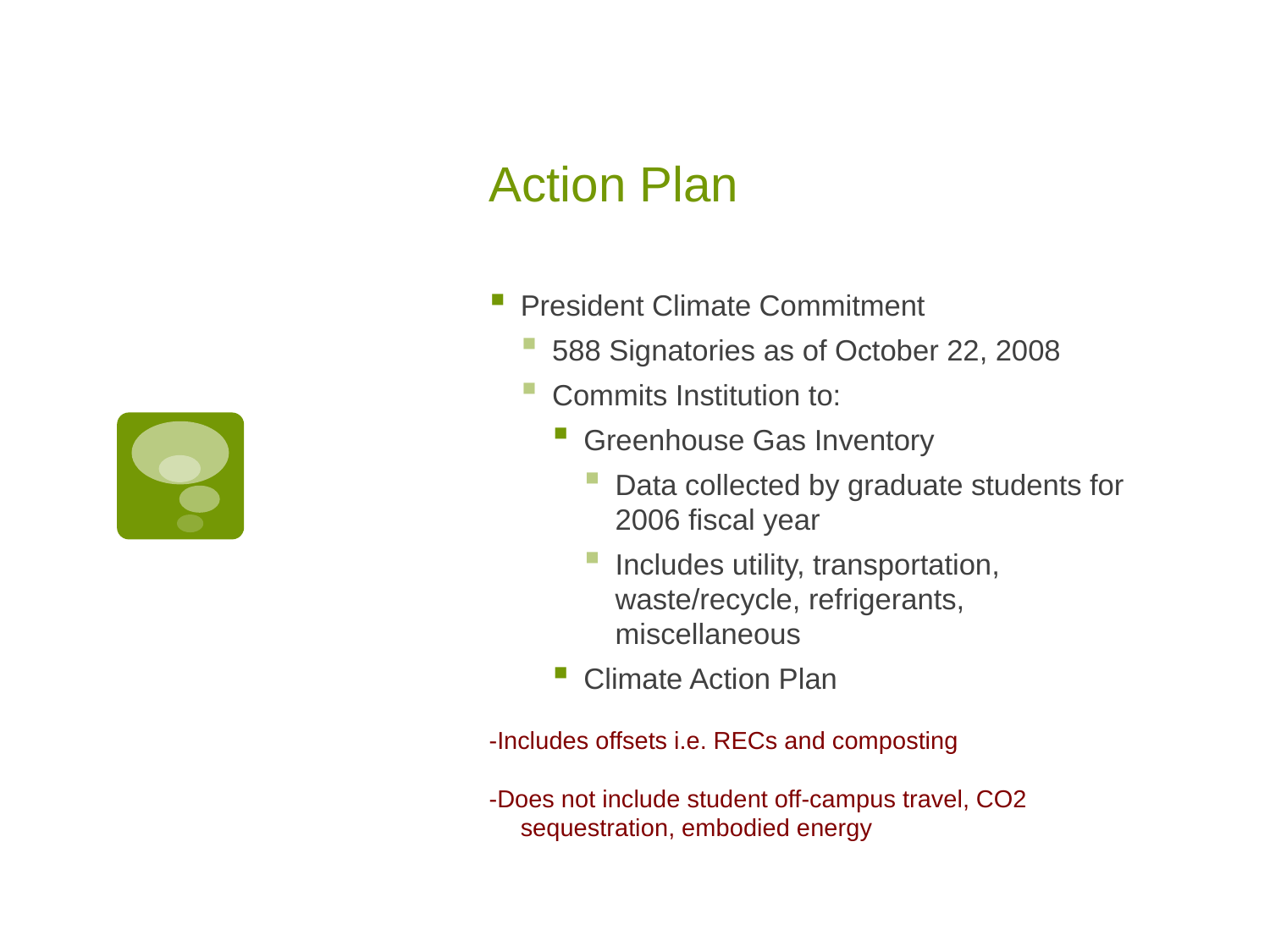

# Action Plan
President Climate Commitment
588 Signatories as of October 22, 2008
Commits Institution to:
Greenhouse Gas Inventory
Data collected by graduate students for 2006 fiscal year
Includes utility, transportation, waste/recycle, refrigerants, miscellaneous
Climate Action Plan
-Includes offsets i.e. RECs and composting
-Does not include student off-campus travel, CO2 sequestration, embodied energy